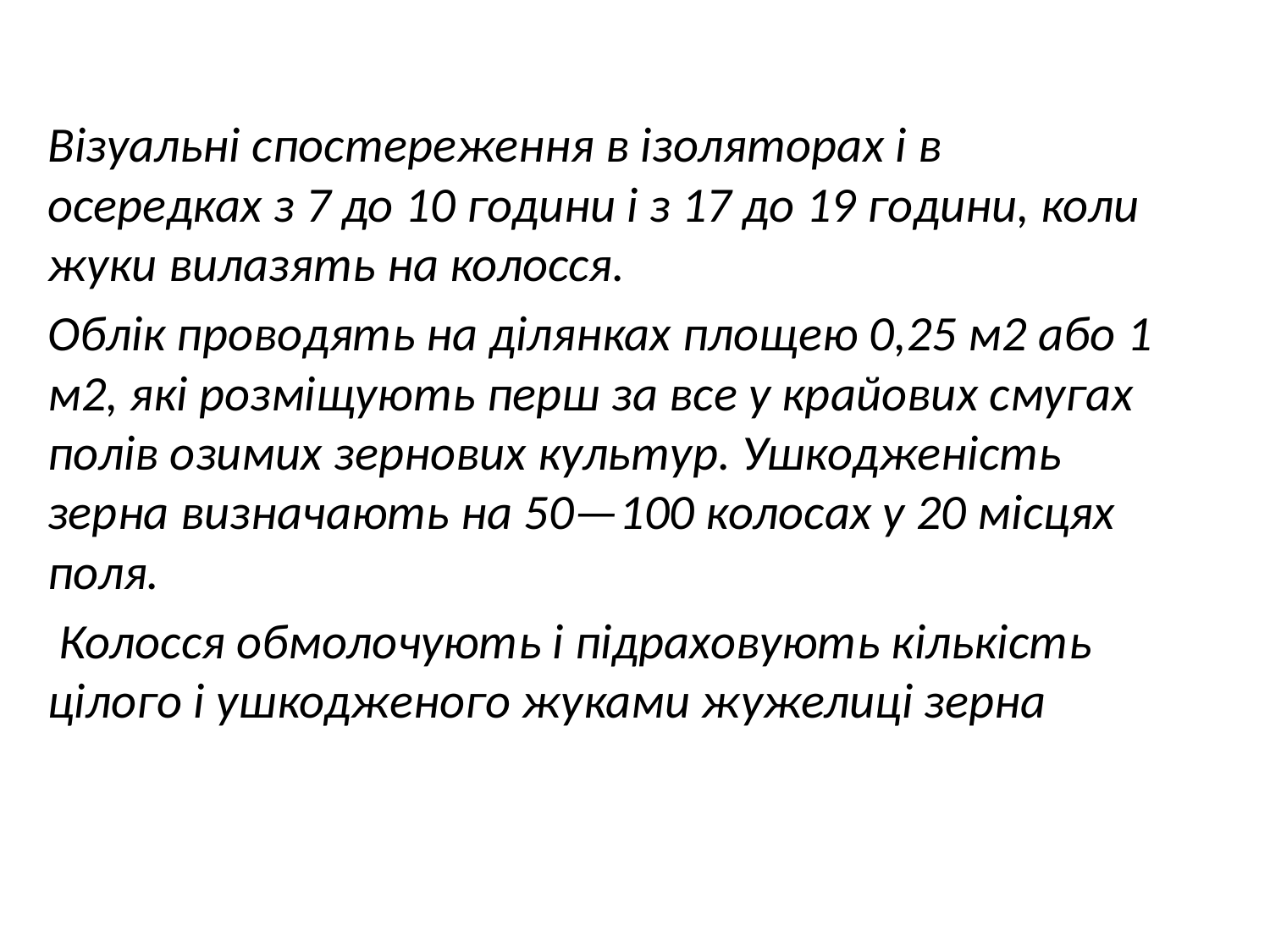

Візуальні спостереження в ізоляторах і в осередках з 7 до 10 години і з 17 до 19 години, коли жуки вилазять на колосся.
Облік проводять на ділянках площею 0,25 м2 або 1 м2, які розміщують перш за все у крайових смугах полів озимих зернових культур. Ушкодженість зерна визначають на 50—100 колосах у 20 місцях поля.
 Колосся обмолочують і підраховують кількість цілого і ушкодженого жуками жужелиці зерна